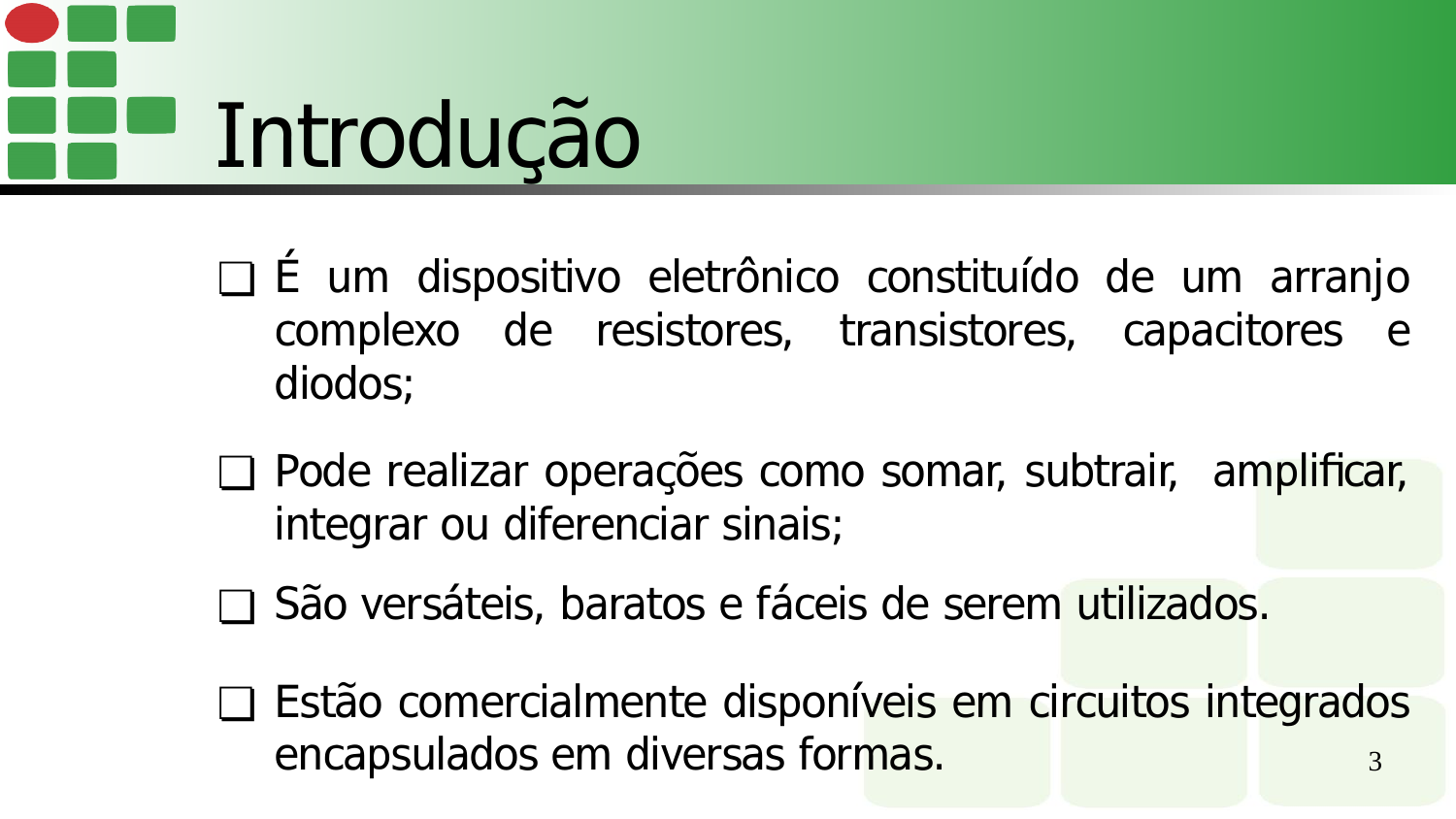

Introdução
É um dispositivo eletrônico constituído de um arranjo complexo de resistores, transistores, capacitores e diodos;
Pode realizar operações como somar, subtrair,  amplificar, integrar ou diferenciar sinais;
São versáteis, baratos e fáceis de serem utilizados.
Estão comercialmente disponíveis em circuitos integrados encapsulados em diversas formas.
3